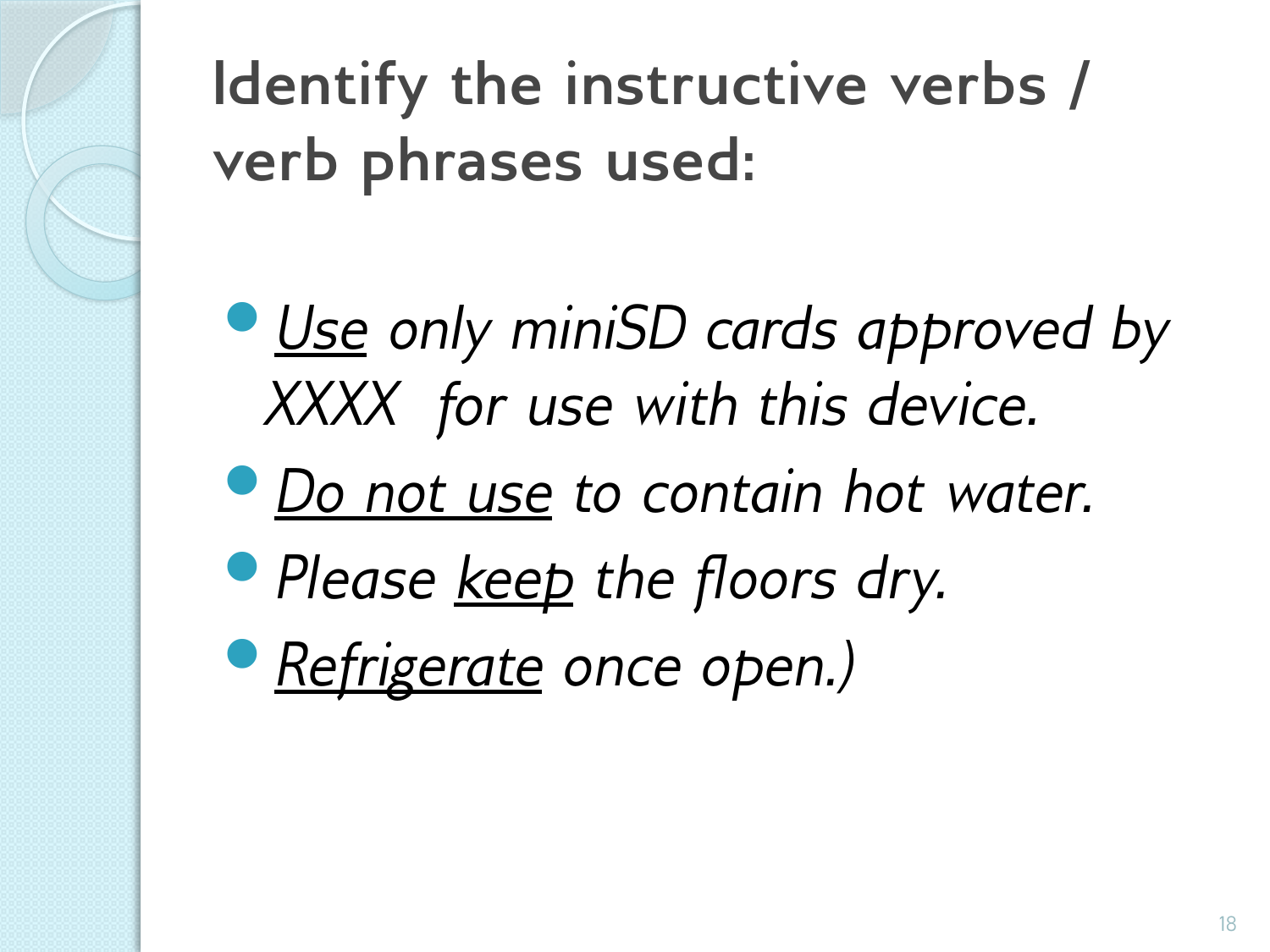

# Identify the instructive verbs / verb phrases used:

Use only miniSD cards approved by XXXX  for use with this device.
Do not use to contain hot water.
Please keep the floors dry.
Refrigerate once open.)

18